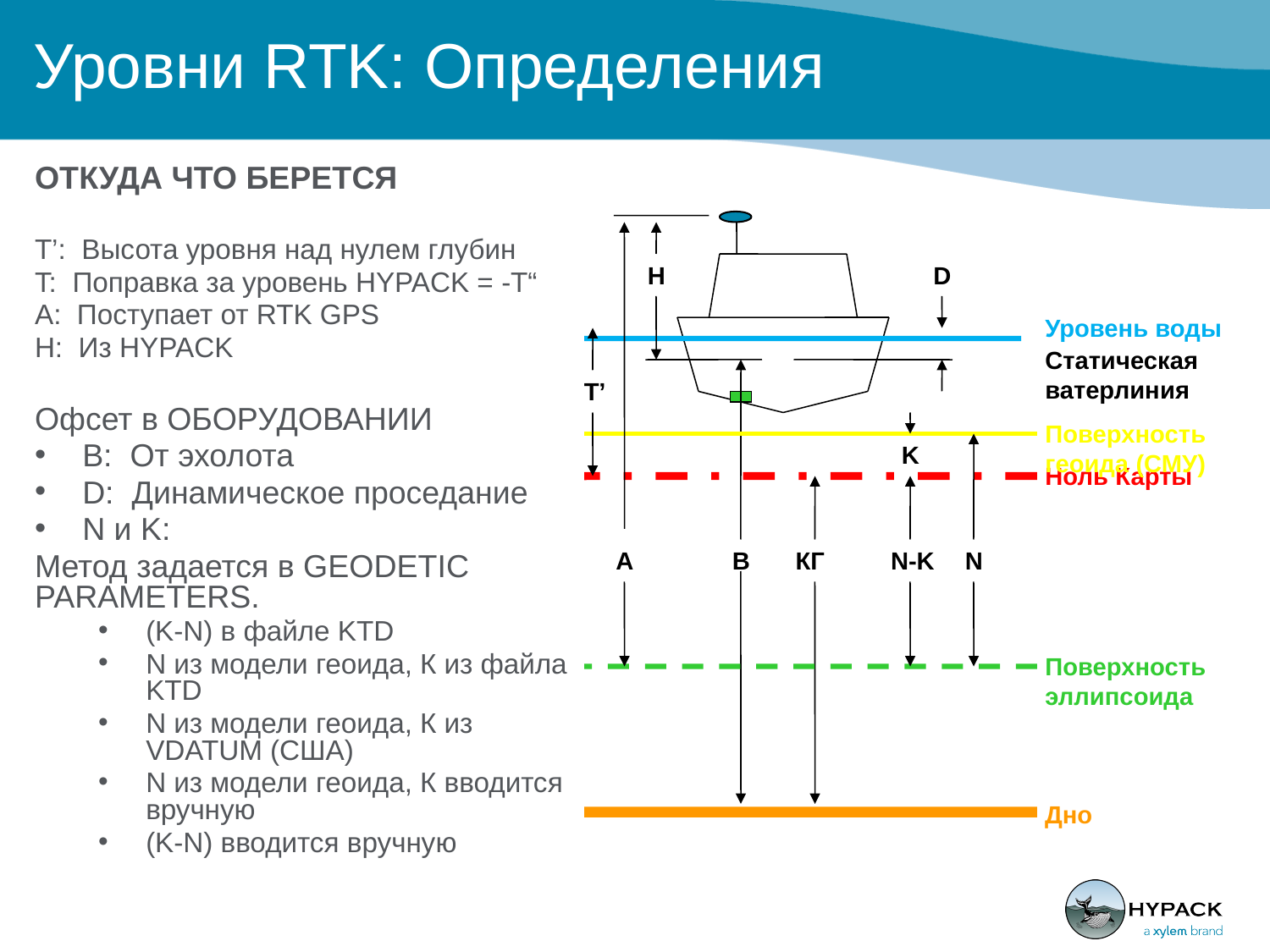

# Уровни RTK: Определения
ОТКУДА ЧТО БЕРЕТСЯ

T’:  Высота уровня над нулем глубин
T:  Поправка за уровень HYPACK = -T“
А:  Поступает от RTK GPS
H:  Из HYPACK

Офсет в ОБОРУДОВАНИИ
B:  От эхолота
D:  Динамическое проседание
N и K:
Метод задается в GEODETIC PARAMETERS.
(K-N) в файле KTD
N из модели геоида, К из файла KTD
N из модели геоида, К из VDATUM (США)
N из модели геоида, К вводится вручную
(K-N) вводится вручную
T’:  Высота уровня над нулем глубин
T: Поправка за уровень HYPACK
	= -T’
А:  Высота над поверхностью эллипсоида.
H:  Высота антенны GPS
Положительна вниз!
Измеряется от ватерлинии, когда статическое заглубление равно 0
B:  Измеренная глубина
Эхолот передает глубину от ватерлинии.
КГ:  Картированная глубина
D:  Динамическая осадка
K:  Высота поверхности геоида над Нулем Карты
N:  Высота геоида над поверхностью эллипсоида.

H

D

Уровень воды

Статическая ватерлиния

T’

Поверхность геоида (СМУ)

K

Ноль Карты

В
А
КГ
N-K
N

Поверхность эллипсоида

Дно